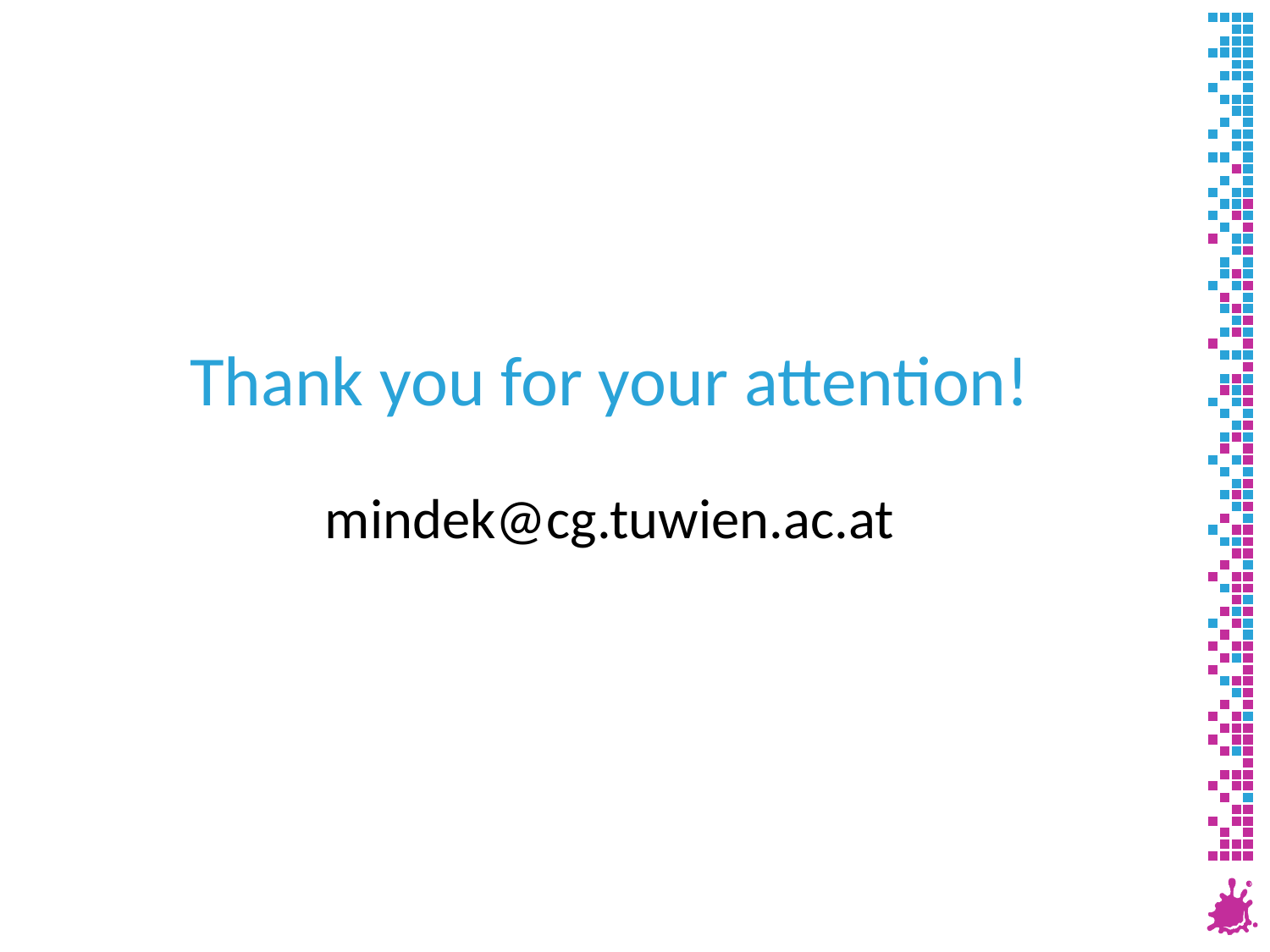

# Thank you for your attention!
mindek@cg.tuwien.ac.at